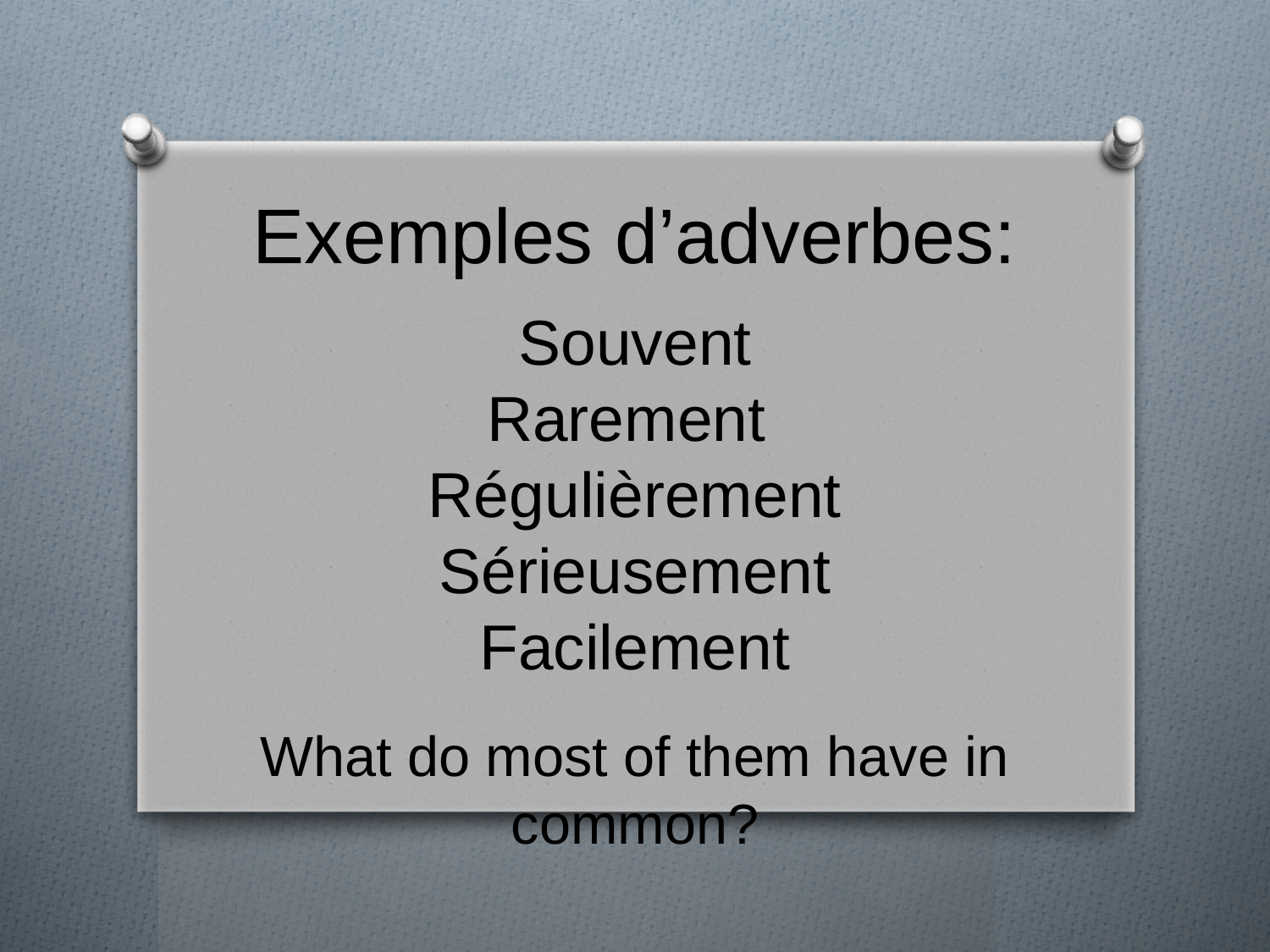

Exemples d’adverbes:

Souvent
Rarement
Régulièrement
Sérieusement
Facilement

What do most of them have in common?